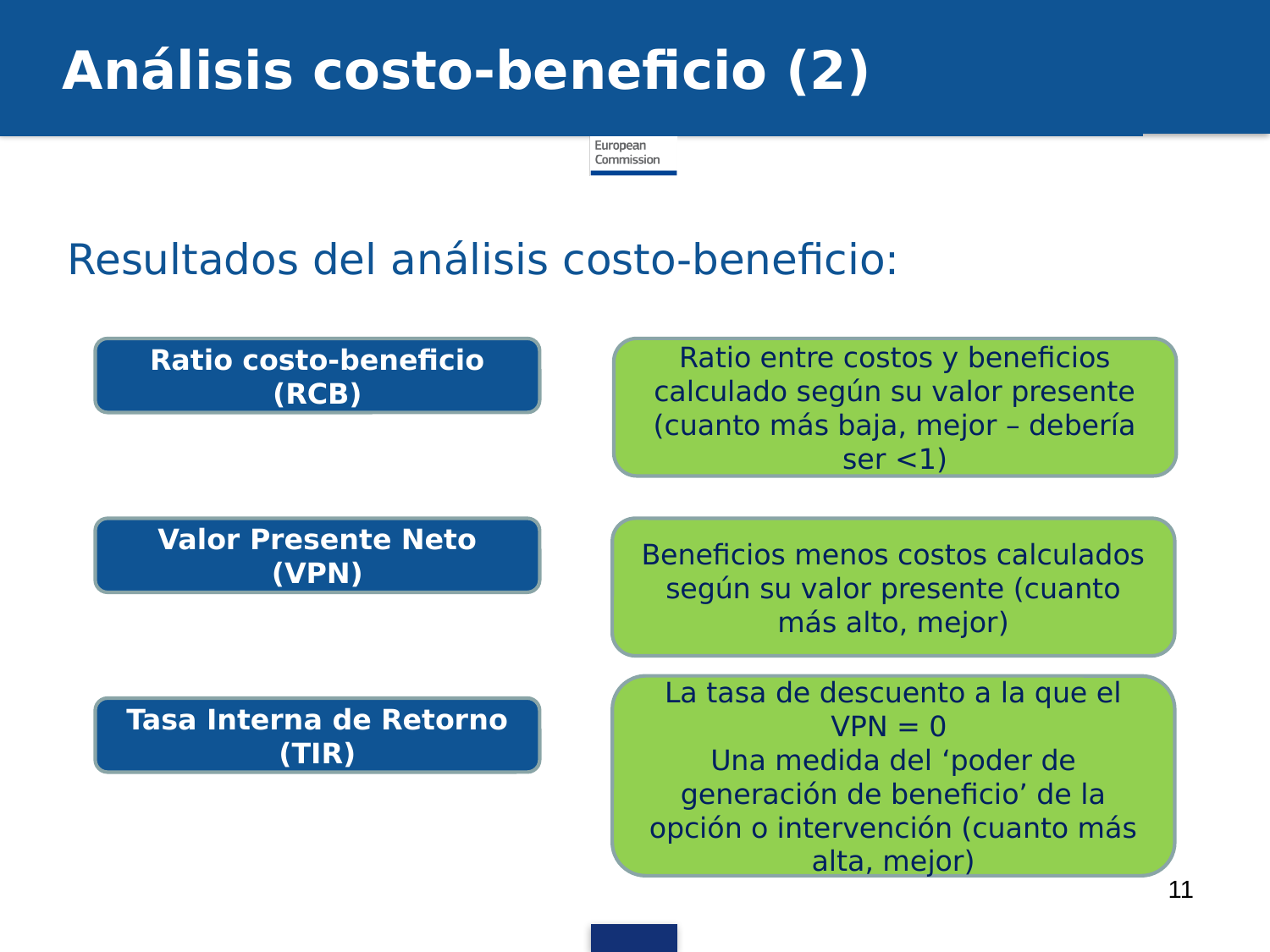

# Análisis costo-beneficio (2)
Resultados del análisis costo-beneficio:
Ratio costo-beneficio (RCB)
Ratio entre costos y beneficios calculado según su valor presente (cuanto más baja, mejor – debería ser <1)
Valor Presente Neto (VPN)
Beneficios menos costos calculados según su valor presente (cuanto más alto, mejor)
La tasa de descuento a la que el VPN = 0
Una medida del ‘poder de generación de beneficio’ de la opción o intervención (cuanto más alta, mejor)
Tasa Interna de Retorno (TIR)
11